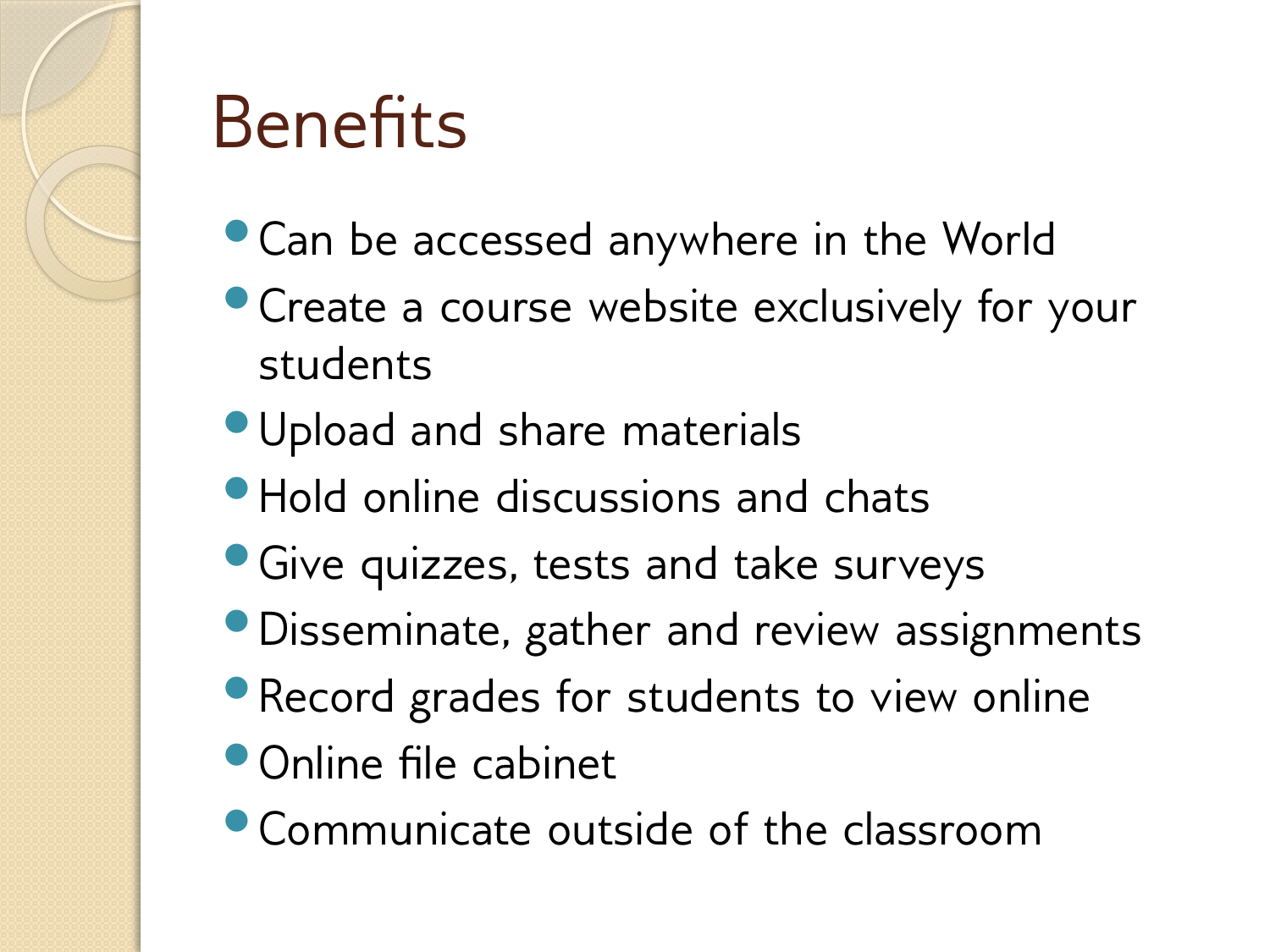

# Benefits
Can be accessed anywhere in the World
Create a course website exclusively for your students
Upload and share materials
Hold online discussions and chats
Give quizzes, tests and take surveys
Disseminate, gather and review assignments
Record grades for students to view online
Online file cabinet
Communicate outside of the classroom